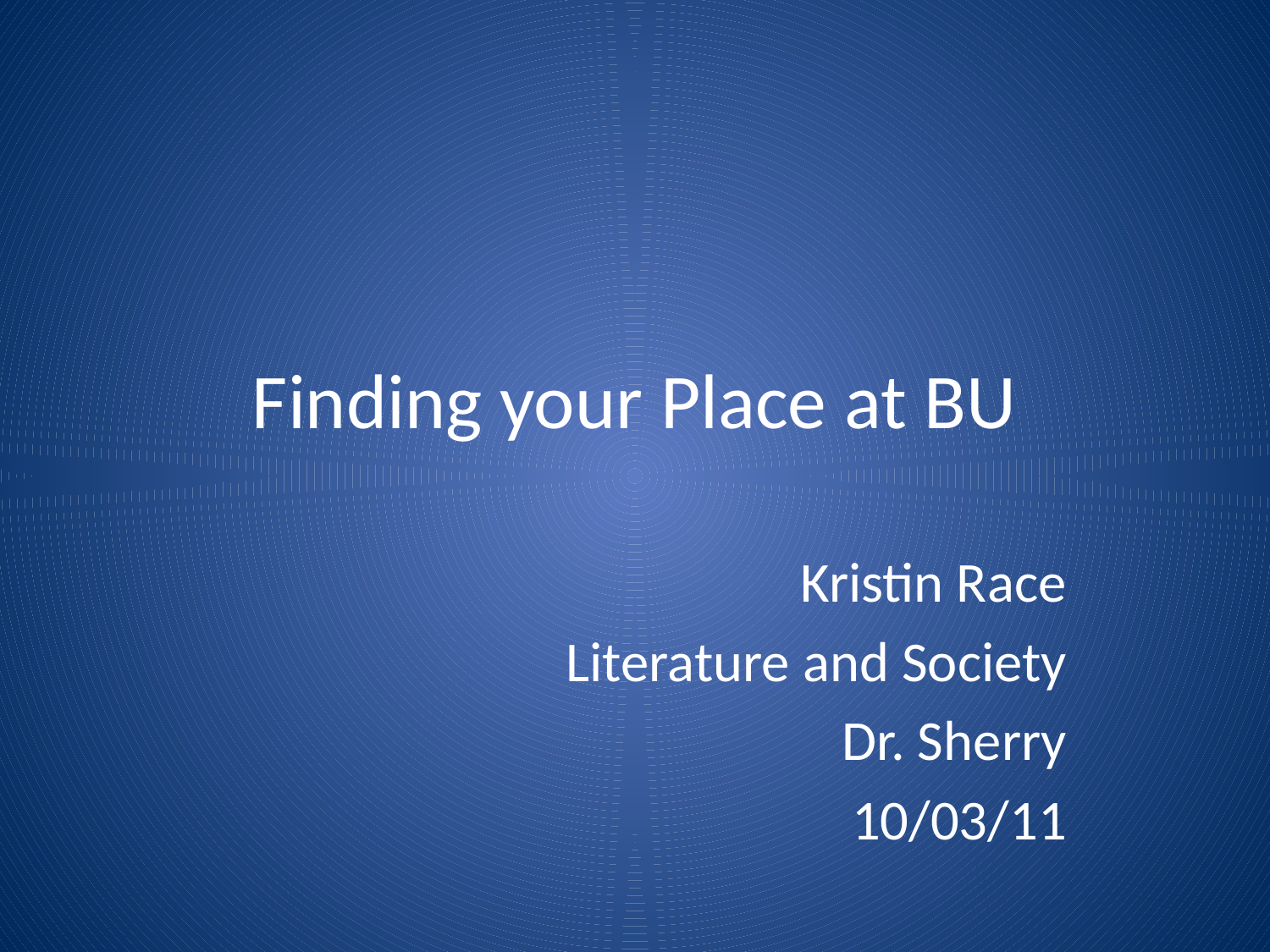

# Finding your Place at BU
Kristin Race
Literature and Society
Dr. Sherry
10/03/11